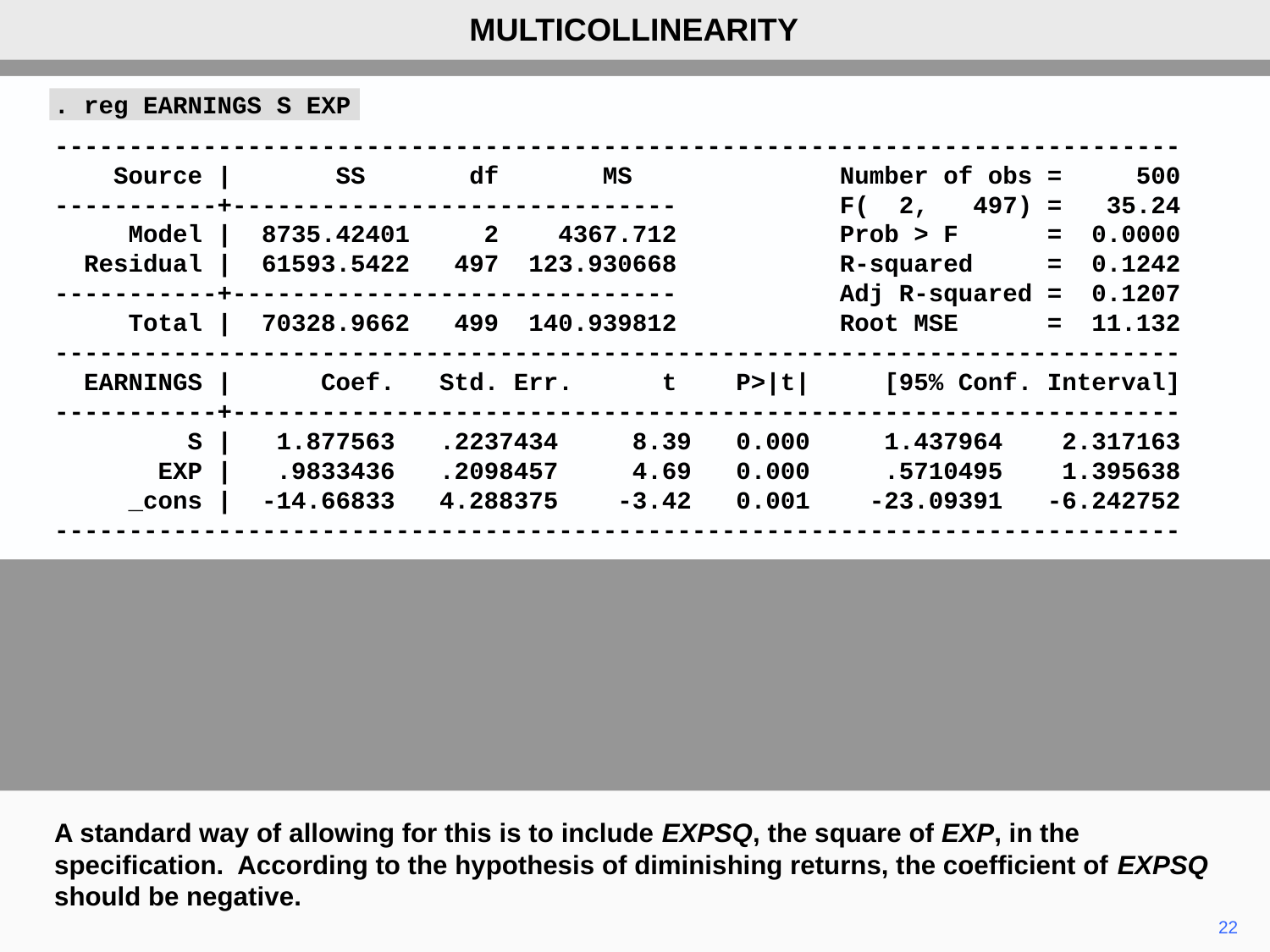

MULTICOLLINEARITY

. reg EARNINGS S EXP
----------------------------------------------------------------------------
    Source |       SS       df       MS              Number of obs =     500
-----------+------------------------------           F(  2,   497) =   35.24
     Model |  8735.42401     2    4367.712           Prob > F      =  0.0000
  Residual |  61593.5422   497  123.930668           R-squared     =  0.1242
-----------+------------------------------           Adj R-squared =  0.1207
     Total |  70328.9662   499  140.939812           Root MSE      =  11.132
----------------------------------------------------------------------------
  EARNINGS |      Coef.   Std. Err.      t    P>|t|     [95% Conf. Interval]
-----------+----------------------------------------------------------------
         S |   1.877563   .2237434     8.39   0.000     1.437964    2.317163
       EXP |   .9833436   .2098457     4.69   0.000     .5710495    1.395638
     _cons |  -14.66833   4.288375    -3.42   0.001    -23.09391   -6.242752
----------------------------------------------------------------------------

A standard way of allowing for this is to include EXPSQ, the square of EXP, in the specification.  According to the hypothesis of diminishing returns, the coefficient of EXPSQ should be negative.
22